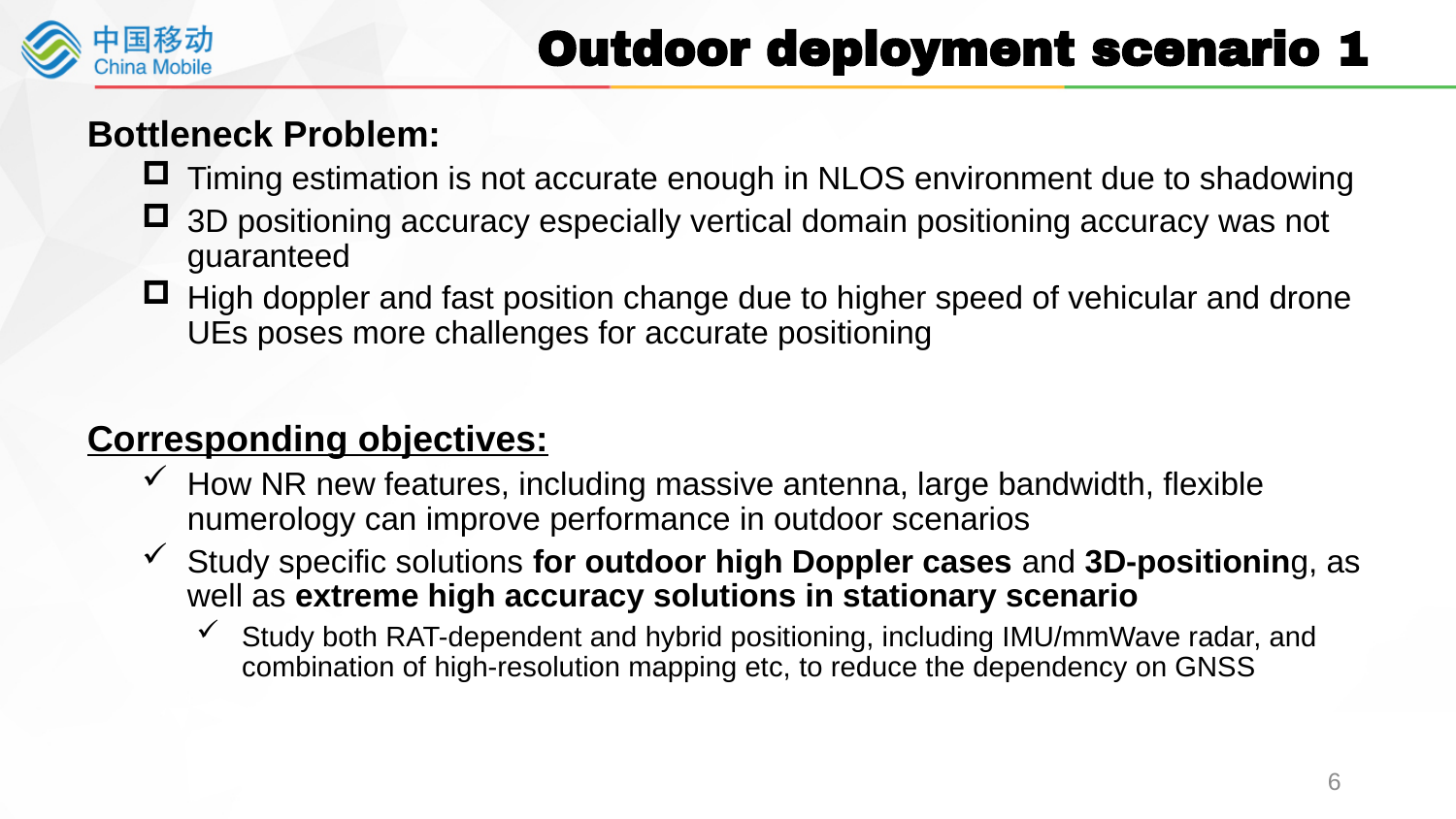

# Outdoor deployment scenario 1
Bottleneck Problem:
Timing estimation is not accurate enough in NLOS environment due to shadowing
3D positioning accuracy especially vertical domain positioning accuracy was not guaranteed
High doppler and fast position change due to higher speed of vehicular and drone UEs poses more challenges for accurate positioning

Corresponding objectives:
How NR new features, including massive antenna, large bandwidth, flexible numerology can improve performance in outdoor scenarios
Study specific solutions for outdoor high Doppler cases and 3D-positioning, as well as extreme high accuracy solutions in stationary scenario
Study both RAT-dependent and hybrid positioning, including IMU/mmWave radar, and combination of high-resolution mapping etc, to reduce the dependency on GNSS
6